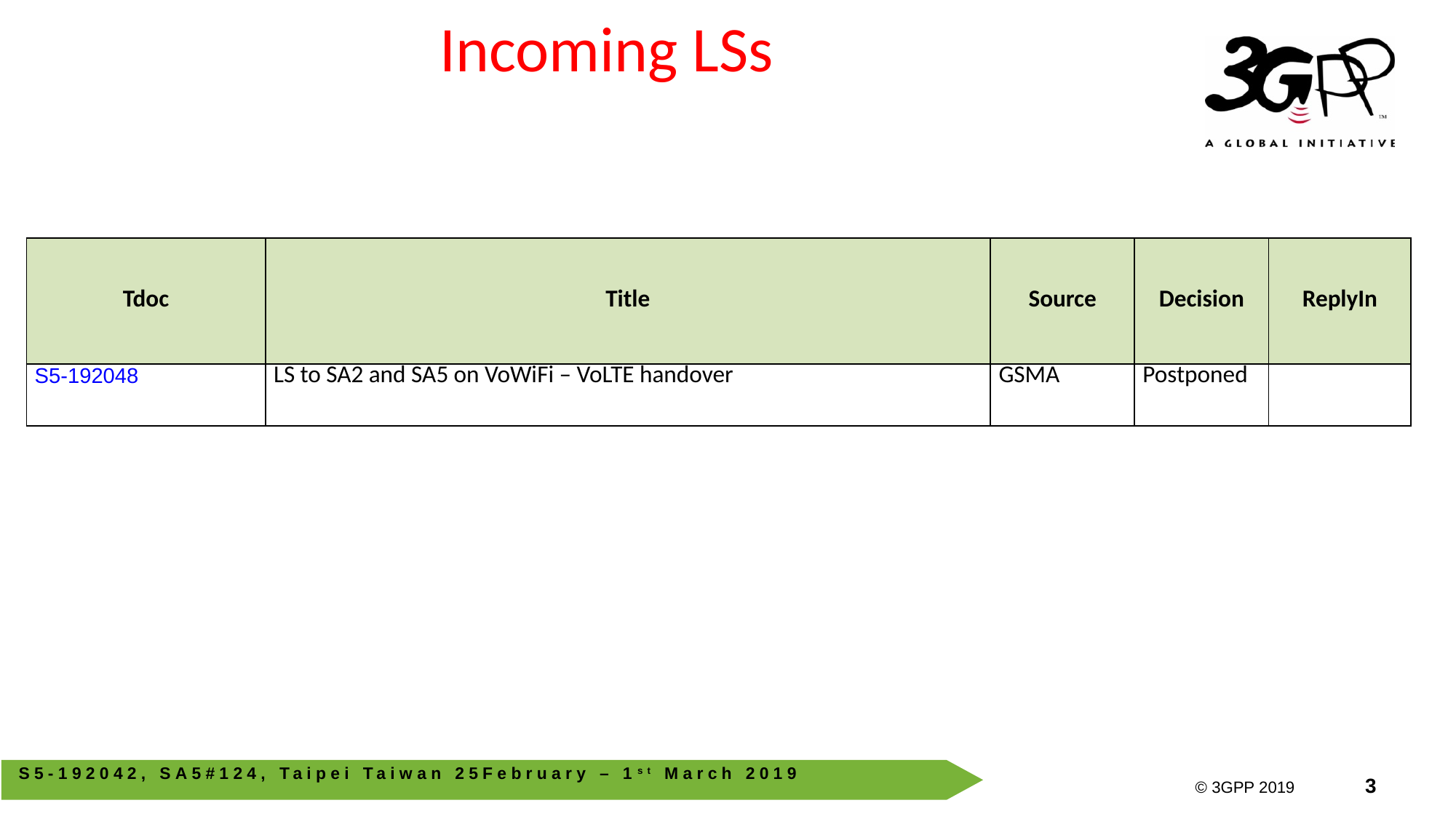

# Incoming LSs
| Tdoc | Title | Source | Decision | ReplyIn |
| --- | --- | --- | --- | --- |
| S5-192048 | LS to SA2 and SA5 on VoWiFi – VoLTE handover | GSMA | Postponed |  |